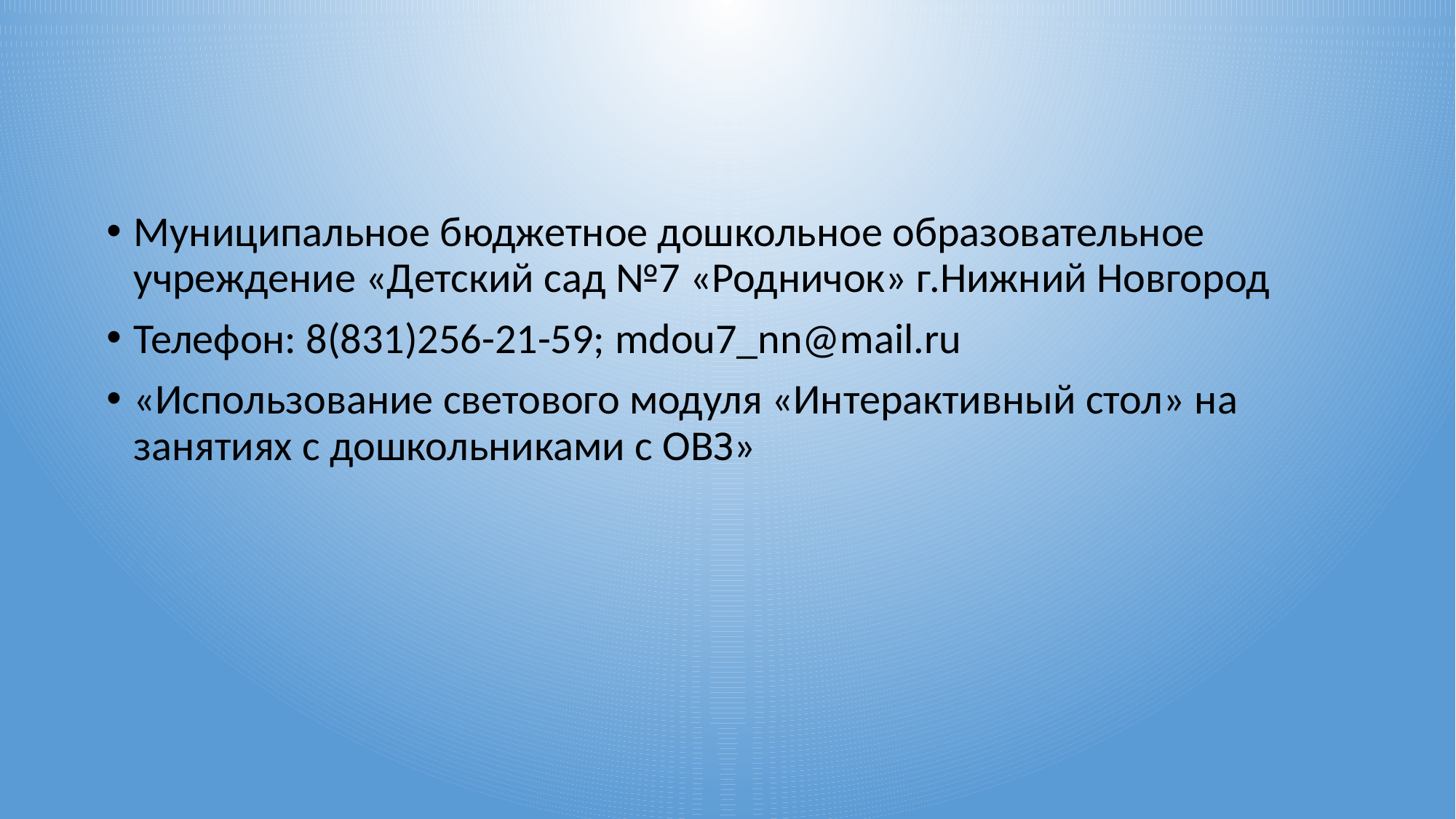

Муниципальное бюджетное дошкольное образовательное учреждение «Детский сад №7 «Родничок» г.Нижний Новгород
Телефон: 8(831)256-21-59; mdou7_nn@mail.ru
«Использование светового модуля «Интерактивный стол» на занятиях с дошкольниками с ОВЗ»